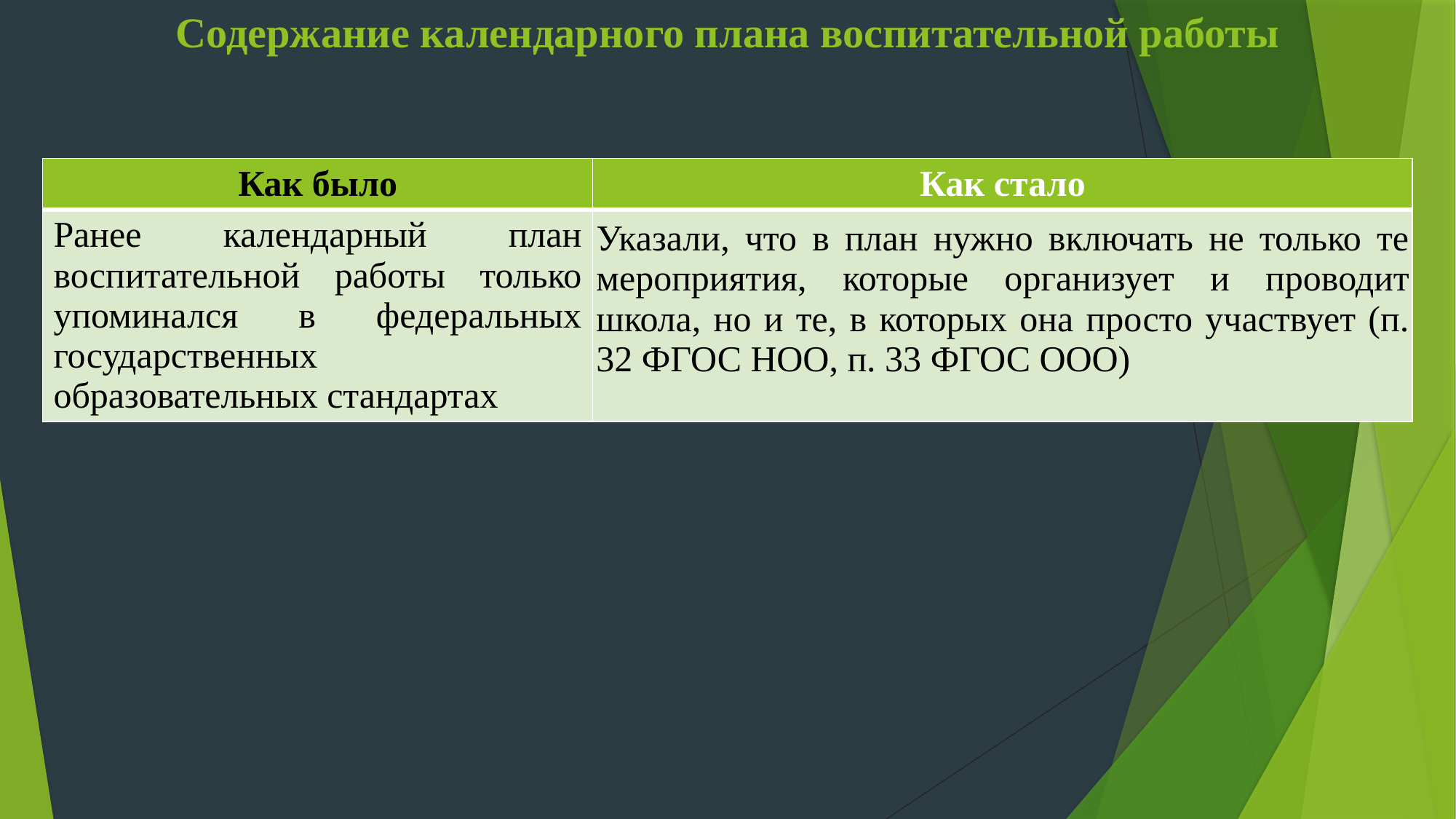

# Содержание календарного плана воспитательной работы
| Как было | Как стало |
| --- | --- |
| Ранее календарный план воспитательной работы только упоминался в федеральных государственных образовательных стандартах | Указали, что в план нужно включать не только те мероприятия, которые организует и проводит школа, но и те, в которых она просто участвует (п. 32 ФГОС НОО, п. 33 ФГОС ООО) |